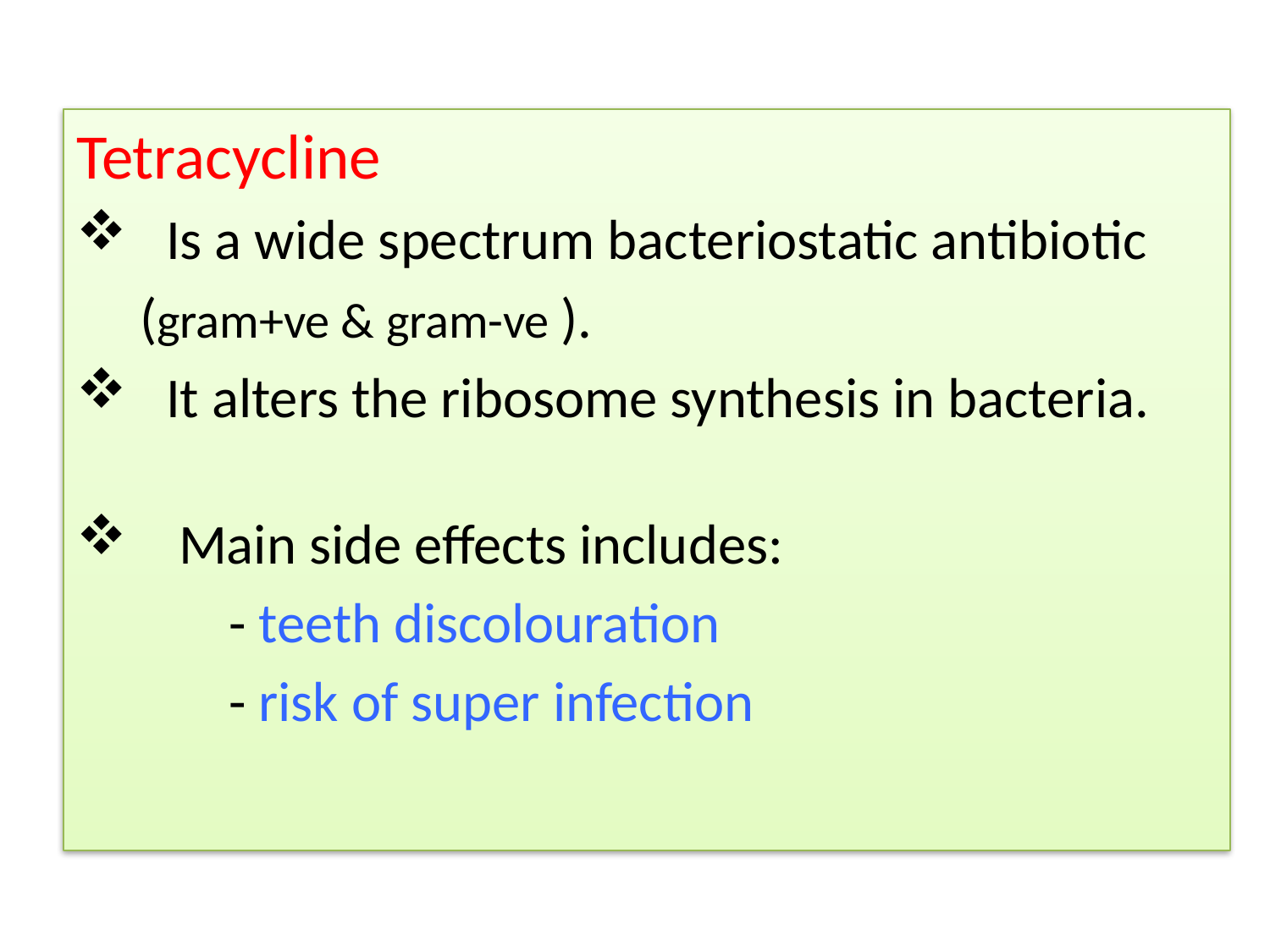

#
Tetracycline
   Is a wide spectrum bacteriostatic antibiotic
     (gram+ve & gram-ve ).
   It alters the ribosome synthesis in bacteria.
    Main side effects includes:
            - teeth discolouration
            - risk of super infection